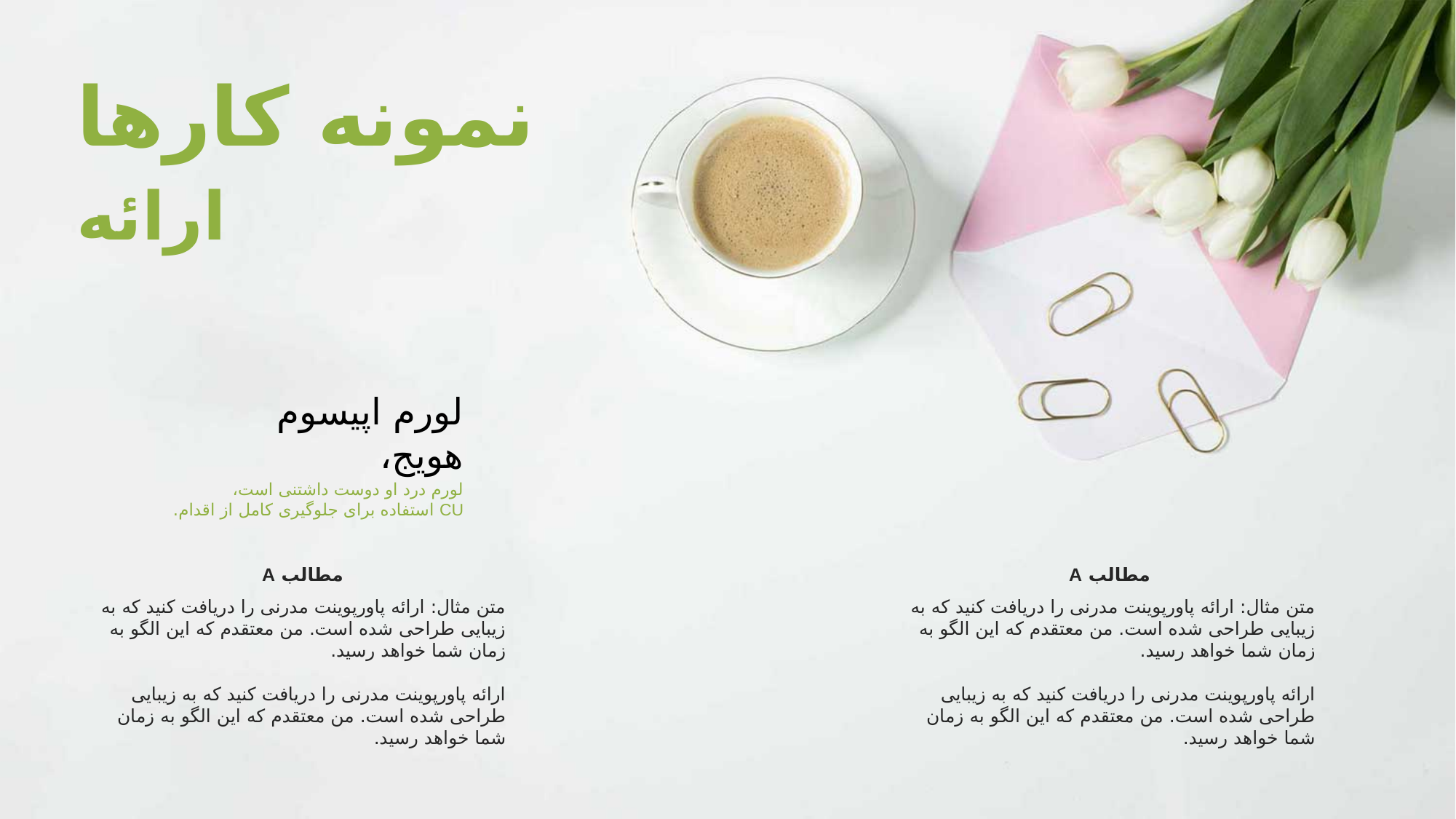

نمونه کارها
ارائه
لورم اپیسوم
هویج،
لورم درد او دوست داشتنی است،
CU استفاده برای جلوگیری کامل از اقدام.
مطالب A
متن مثال: ارائه پاورپوینت مدرنی را دریافت کنید که به زیبایی طراحی شده است. من معتقدم که این الگو به زمان شما خواهد رسید.

ارائه پاورپوینت مدرنی را دریافت کنید که به زیبایی طراحی شده است. من معتقدم که این الگو به زمان شما خواهد رسید.
مطالب A
متن مثال: ارائه پاورپوینت مدرنی را دریافت کنید که به زیبایی طراحی شده است. من معتقدم که این الگو به زمان شما خواهد رسید.

ارائه پاورپوینت مدرنی را دریافت کنید که به زیبایی طراحی شده است. من معتقدم که این الگو به زمان شما خواهد رسید.